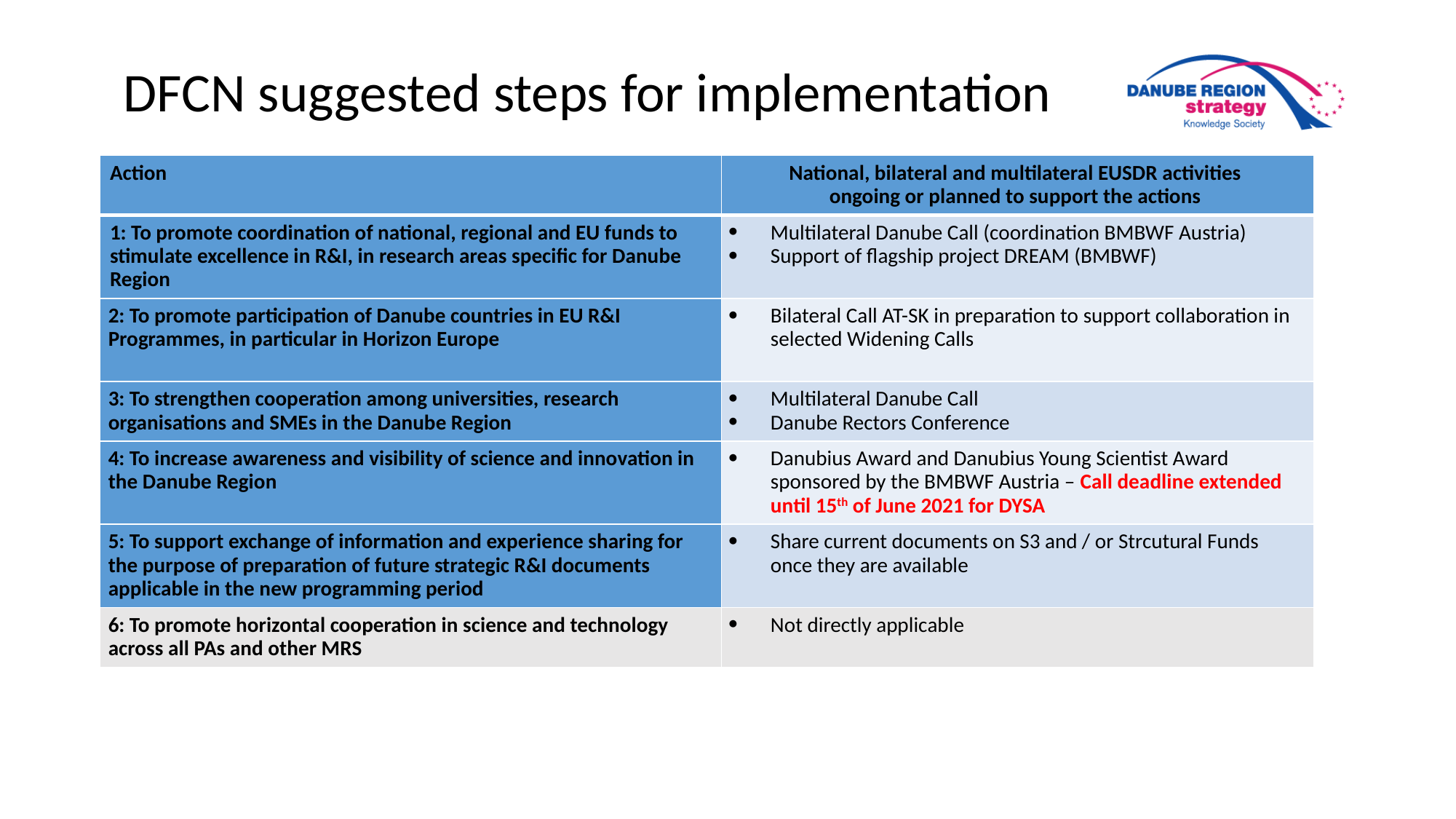

# DFCN suggested steps for implementation
| Action | National, bilateral and multilateral EUSDR activities ongoing or planned to support the actions |
| --- | --- |
| 1: To promote coordination of national, regional and EU funds to stimulate excellence in R&I, in research areas specific for Danube Region | Multilateral Danube Call (coordination BMBWF Austria) Support of flagship project DREAM (BMBWF) |
| 2: To promote participation of Danube countries in EU R&I Programmes, in particular in Horizon Europe | Bilateral Call AT-SK in preparation to support collaboration in selected Widening Calls |
| 3: To strengthen cooperation among universities, research organisations and SMEs in the Danube Region | Multilateral Danube Call Danube Rectors Conference |
| 4: To increase awareness and visibility of science and innovation in the Danube Region | Danubius Award and Danubius Young Scientist Award sponsored by the BMBWF Austria – Call deadline extended until 15th of June 2021 for DYSA |
| 5: To support exchange of information and experience sharing for the purpose of preparation of future strategic R&I documents applicable in the new programming period | Share current documents on S3 and / or Strcutural Funds once they are available |
| 6: To promote horizontal cooperation in science and technology across all PAs and other MRS | Not directly applicable |